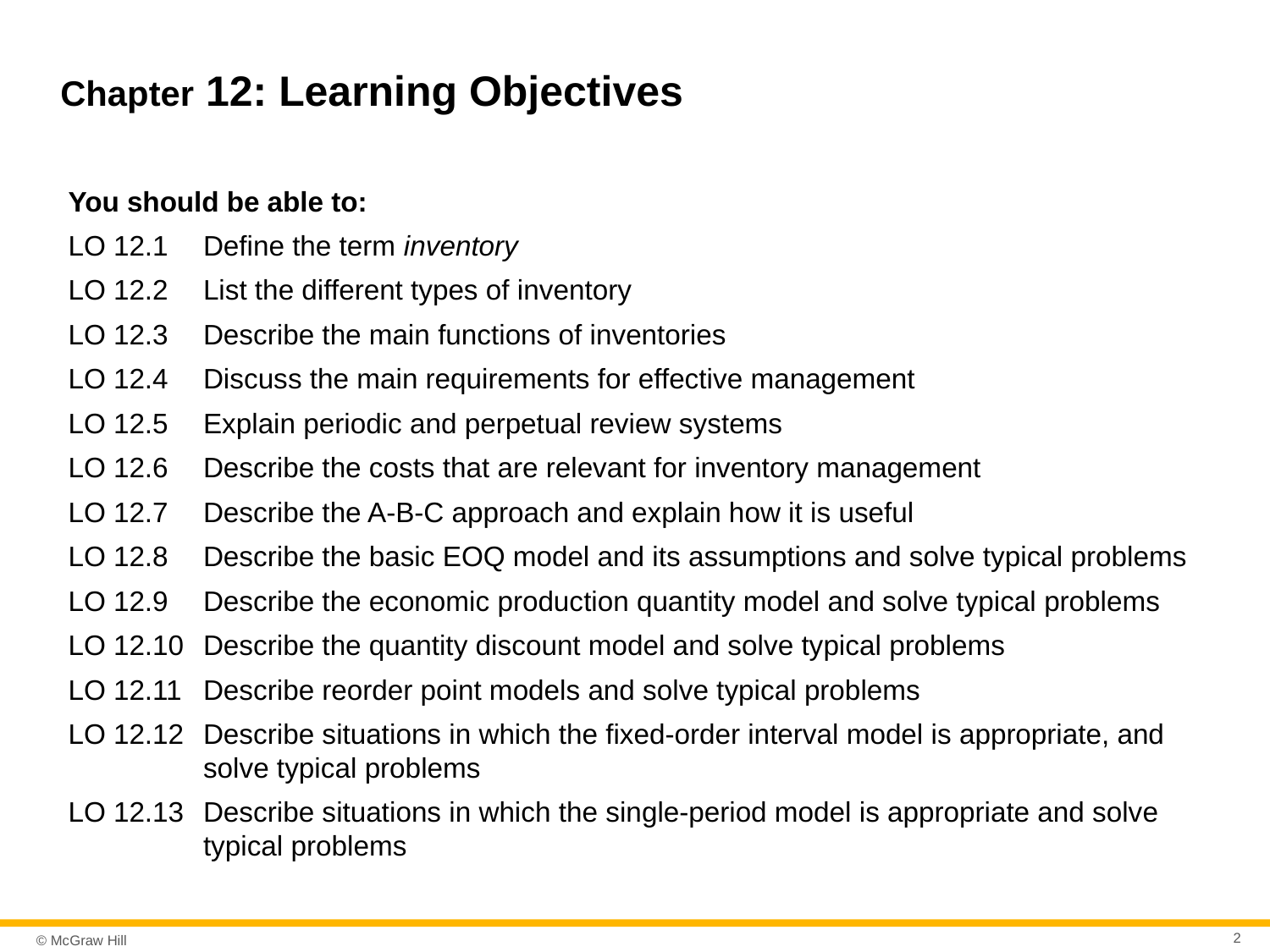

# Chapter 12: Learning Objectives
You should be able to:
LO 12.1	Define the term inventory
LO 12.2	List the different types of inventory
LO 12.3	Describe the main functions of inventories
LO 12.4	Discuss the main requirements for effective management
LO 12.5	Explain periodic and perpetual review systems
LO 12.6	Describe the costs that are relevant for inventory management
LO 12.7	Describe the A-B-C approach and explain how it is useful
LO 12.8	Describe the basic EOQ model and its assumptions and solve typical problems
LO 12.9	Describe the economic production quantity model and solve typical problems
LO 12.10	Describe the quantity discount model and solve typical problems
LO 12.11	Describe reorder point models and solve typical problems
LO 12.12	Describe situations in which the fixed-order interval model is appropriate, and solve typical problems
LO 12.13	Describe situations in which the single-period model is appropriate and solve typical problems